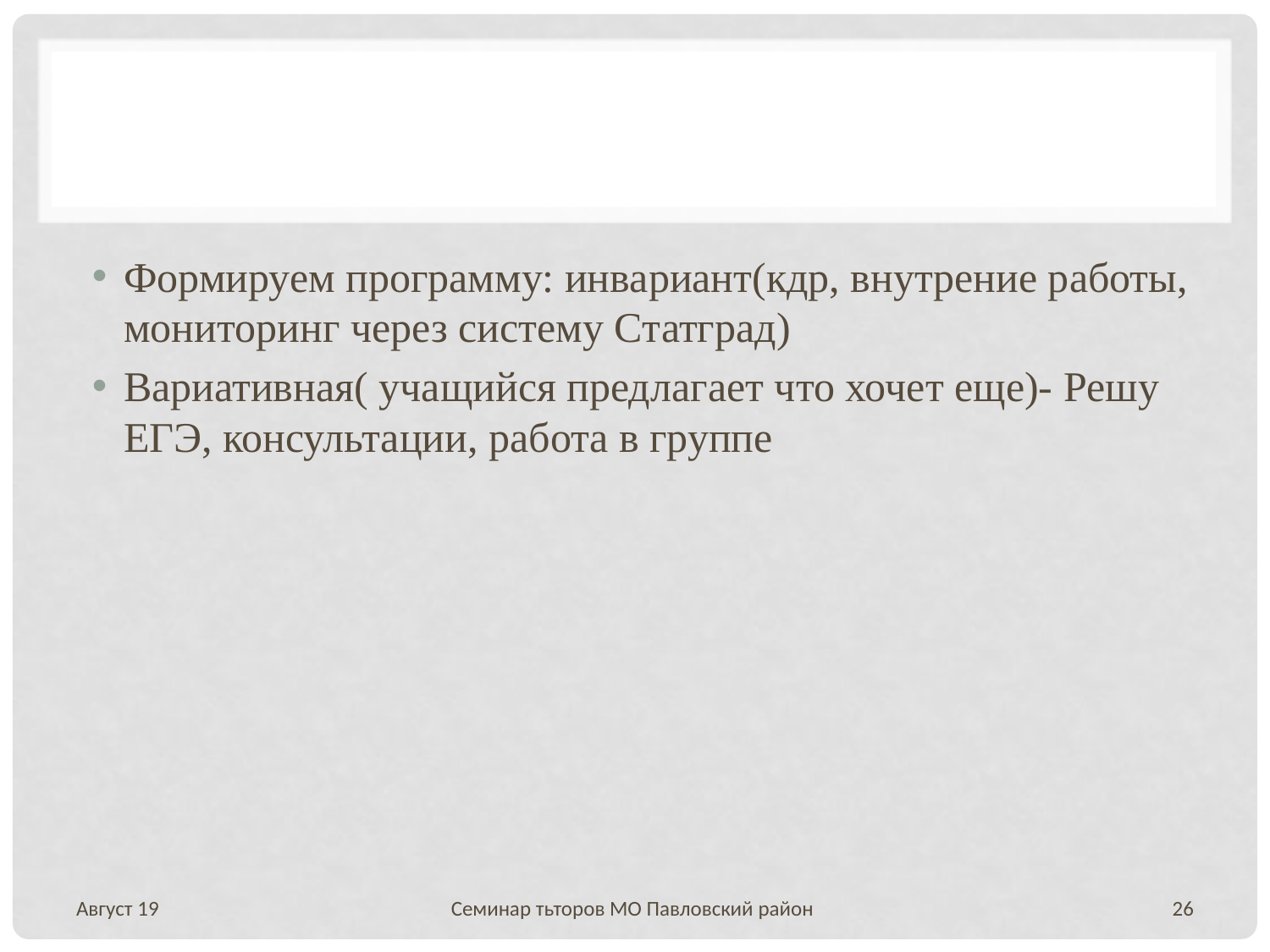

#
Формируем программу: инвариант(кдр, внутрение работы, мониторинг через систему Статград)
Вариативная( учащийся предлагает что хочет еще)- Решу ЕГЭ, консультации, работа в группе

Август 19
Семинар тьторов МО Павловский район
26